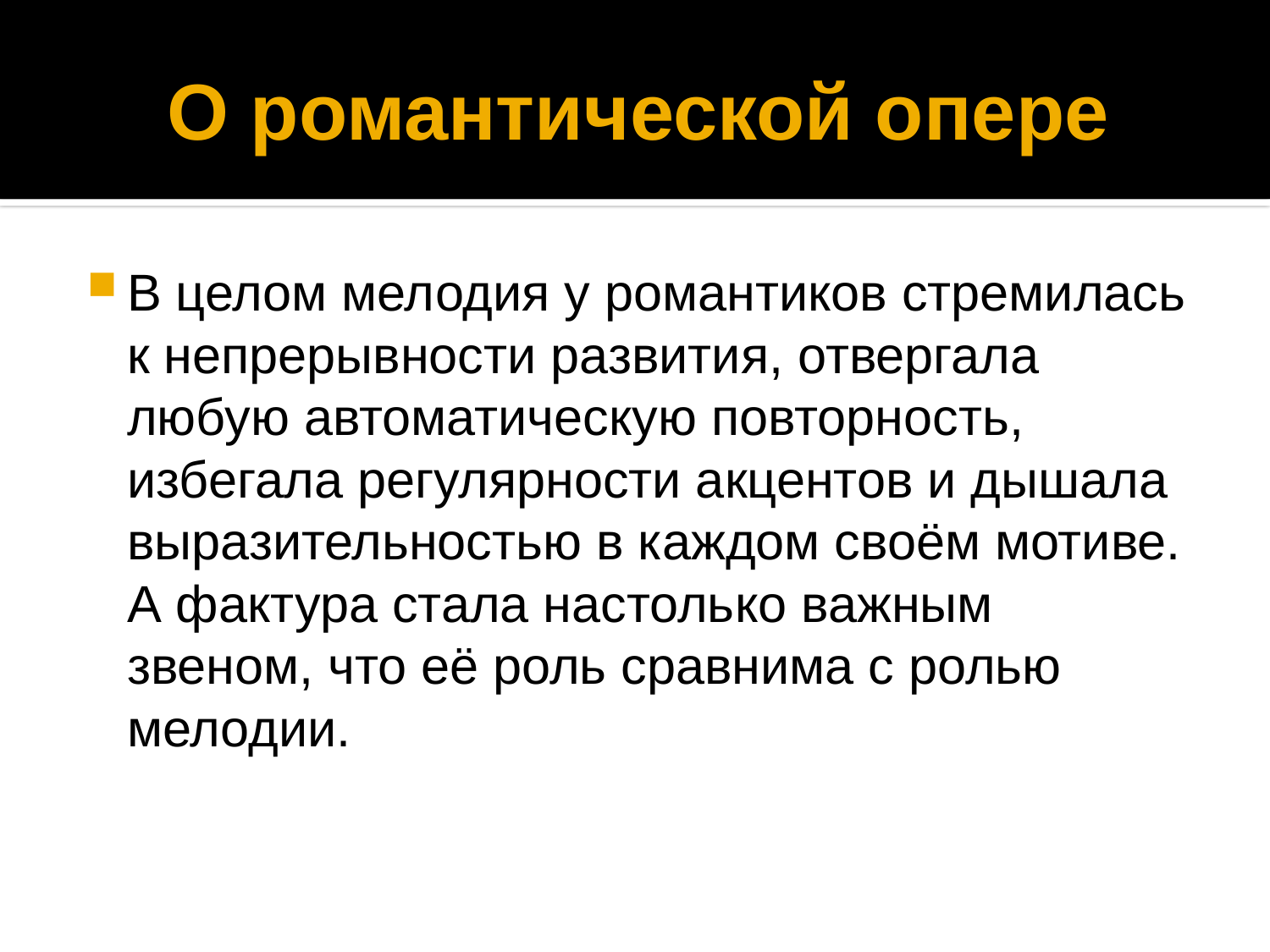

# О романтической опере
В целом мелодия у романтиков стремилась к непрерывности развития, отвергала любую автоматическую повторность, избегала регулярности акцентов и дышала выразительностью в каждом своём мотиве. А фактура стала настолько важным звеном, что её роль сравнима с ролью мелодии.